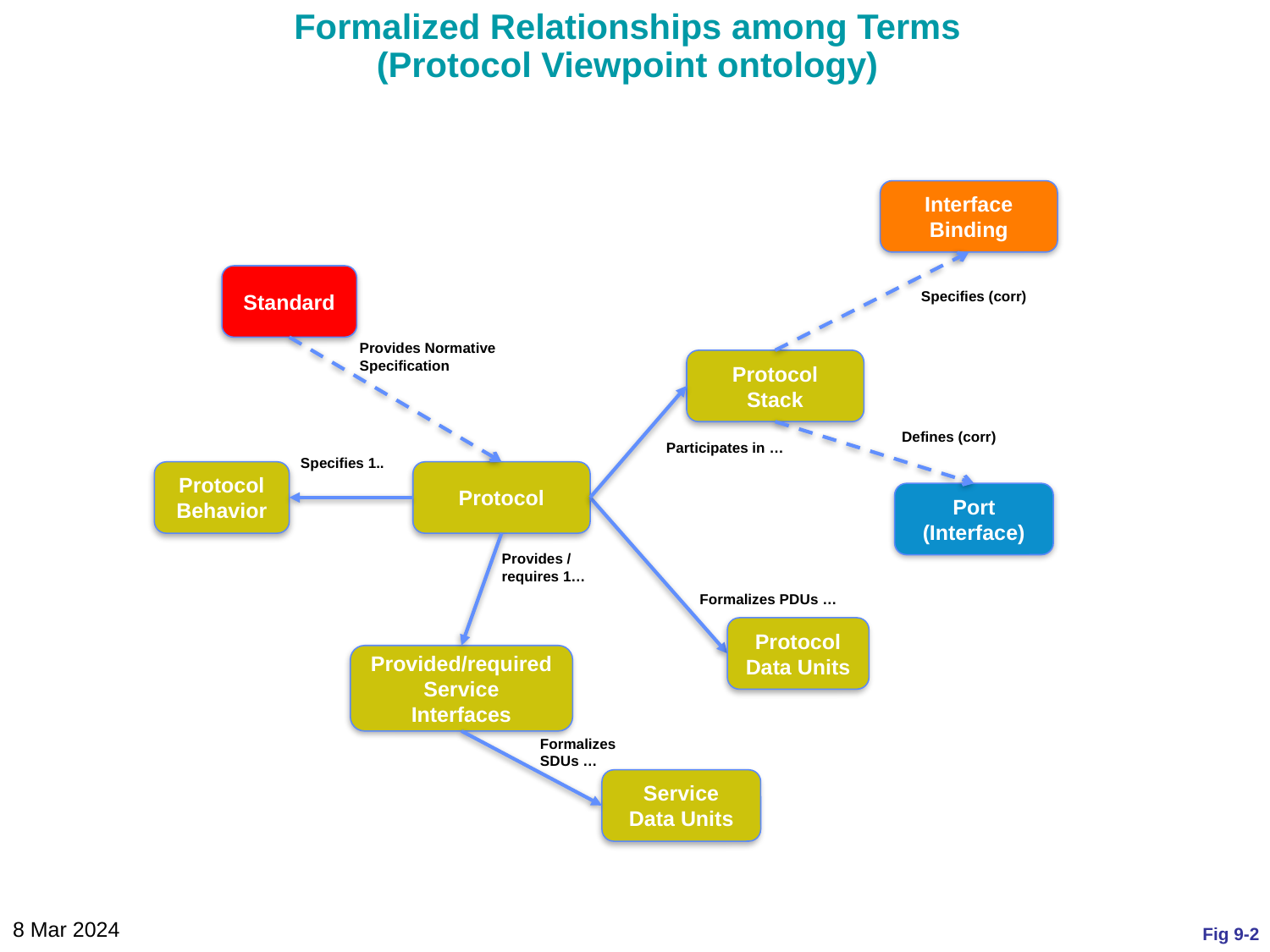

# Formalized Relationships among Terms (Protocol Viewpoint ontology)
Interface
Binding
Standard
Specifies (corr)
Provides Normative
Specification
Protocol
Stack
Defines (corr)
Participates in …
Specifies 1..
Protocol
Behavior
Protocol
Port
(Interface)
Provides /
requires 1…
Formalizes PDUs …
Protocol Data Units
Provided/required
Service
Interfaces
Formalizes
SDUs …
Service Data Units
8 Mar 2024
Fig 9-2
28 Mar 2024
Fig 9-2